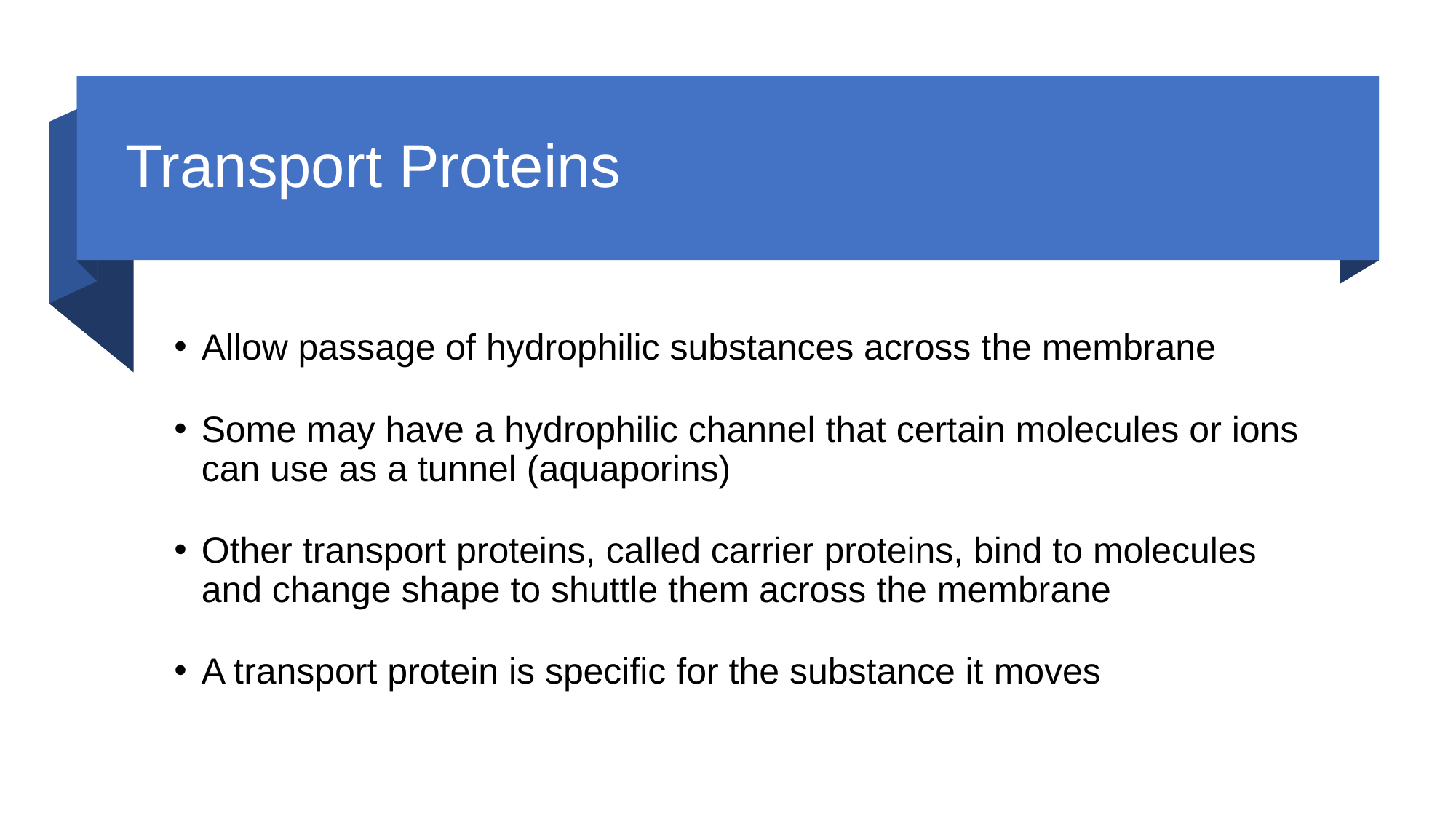

# Transport Proteins

Allow passage of hydrophilic substances across the membrane
Some may have a hydrophilic channel that certain molecules or ions can use as a tunnel (aquaporins)
Other transport proteins, called carrier proteins, bind to molecules and change shape to shuttle them across the membrane
A transport protein is specific for the substance it moves